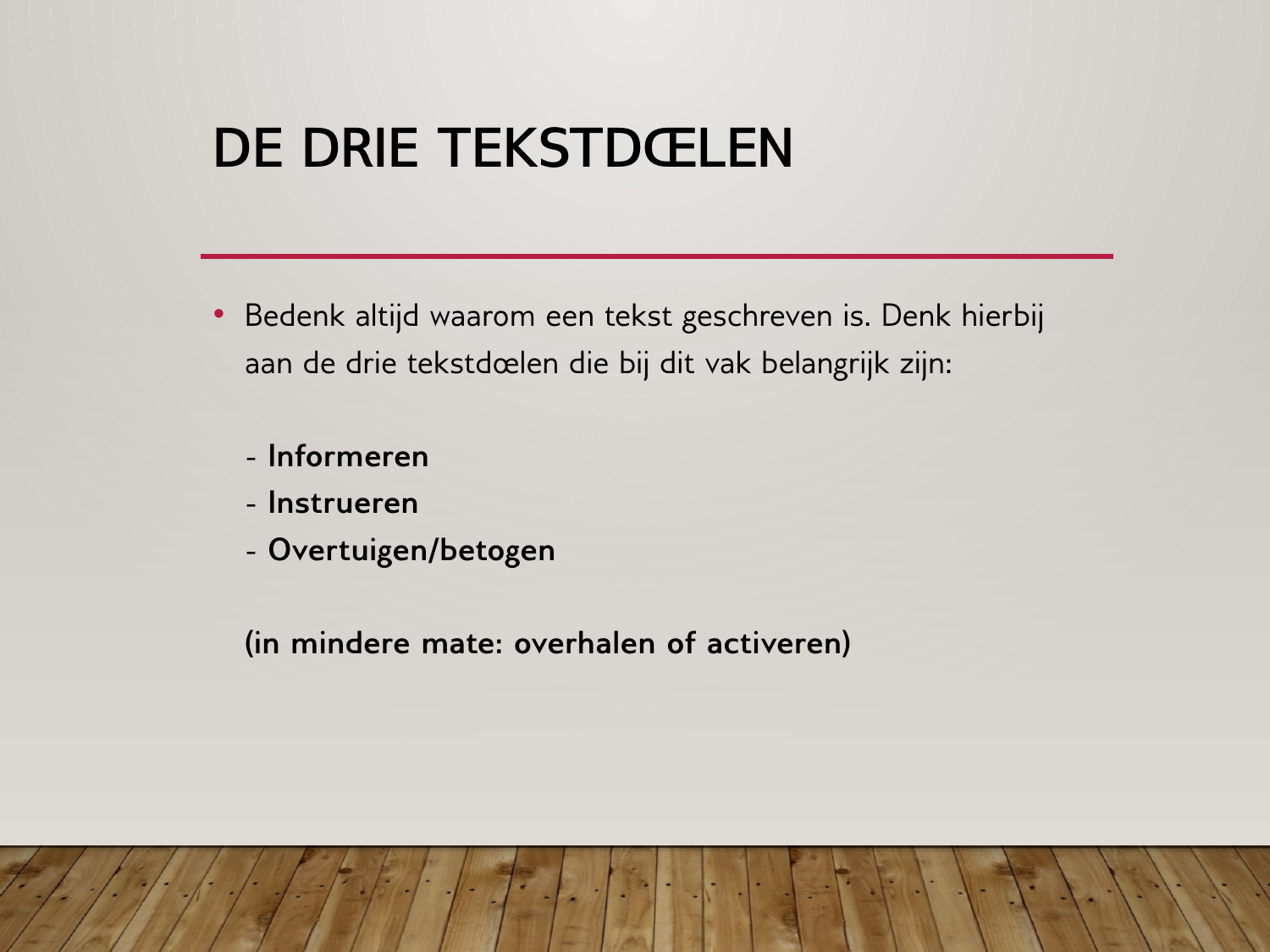

# De drie tekstdoelen
Bedenk altijd waarom een tekst geschreven is. Denk hierbij aan de drie tekstdoelen die bij dit vak belangrijk zijn:
- Informeren
- Instrueren
- Overtuigen/betogen
(in mindere mate: overhalen of activeren)